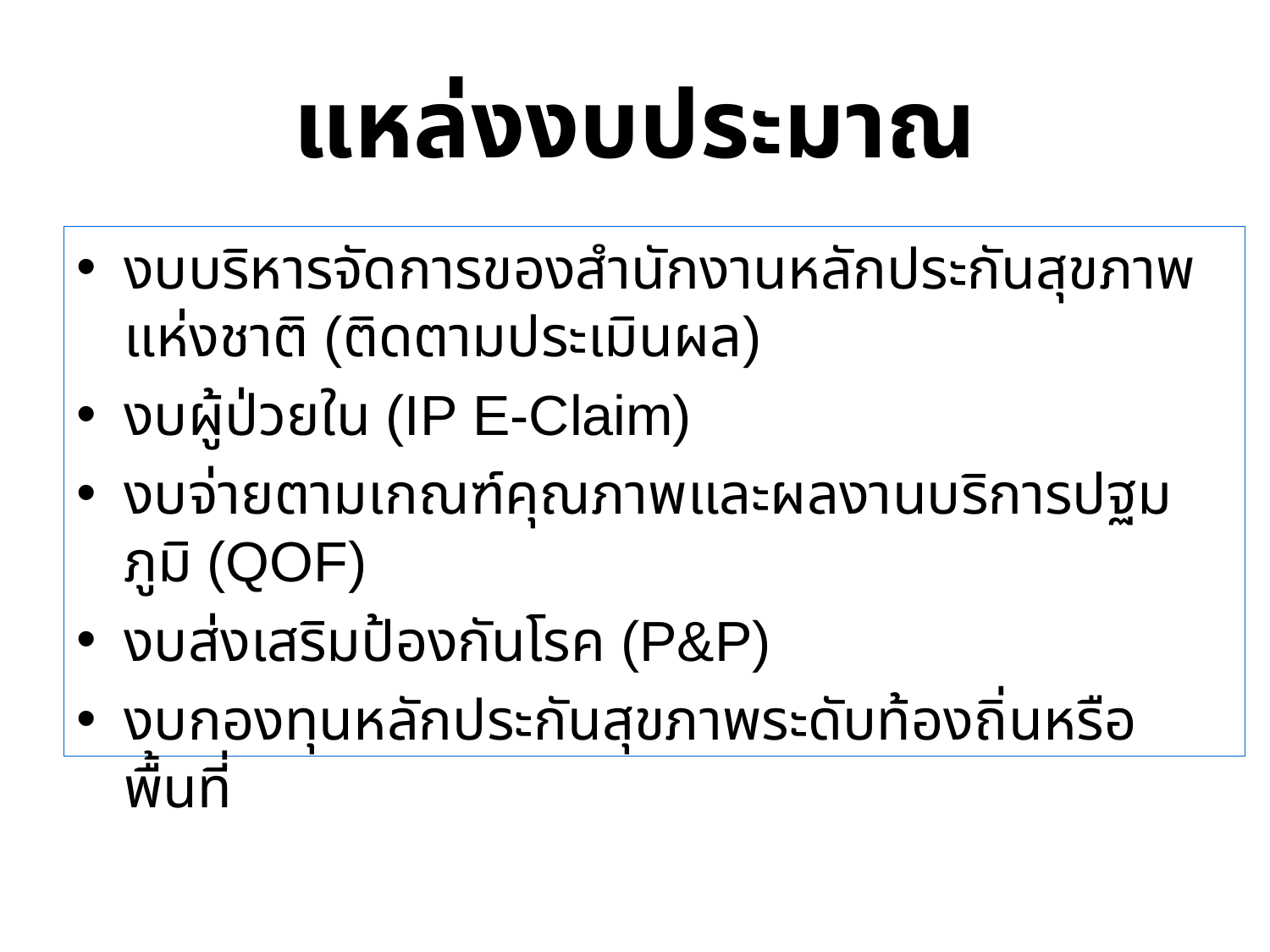

# แหล่งงบประมาณ
งบบริหารจัดการของสำนักงานหลักประกันสุขภาพแห่งชาติ (ติดตามประเมินผล)
งบผู้ป่วยใน (IP E-Claim)
งบจ่ายตามเกณฑ์คุณภาพและผลงานบริการปฐมภูมิ (QOF)
งบส่งเสริมป้องกันโรค (P&P)
งบกองทุนหลักประกันสุขภาพระดับท้องถิ่นหรือพื้นที่